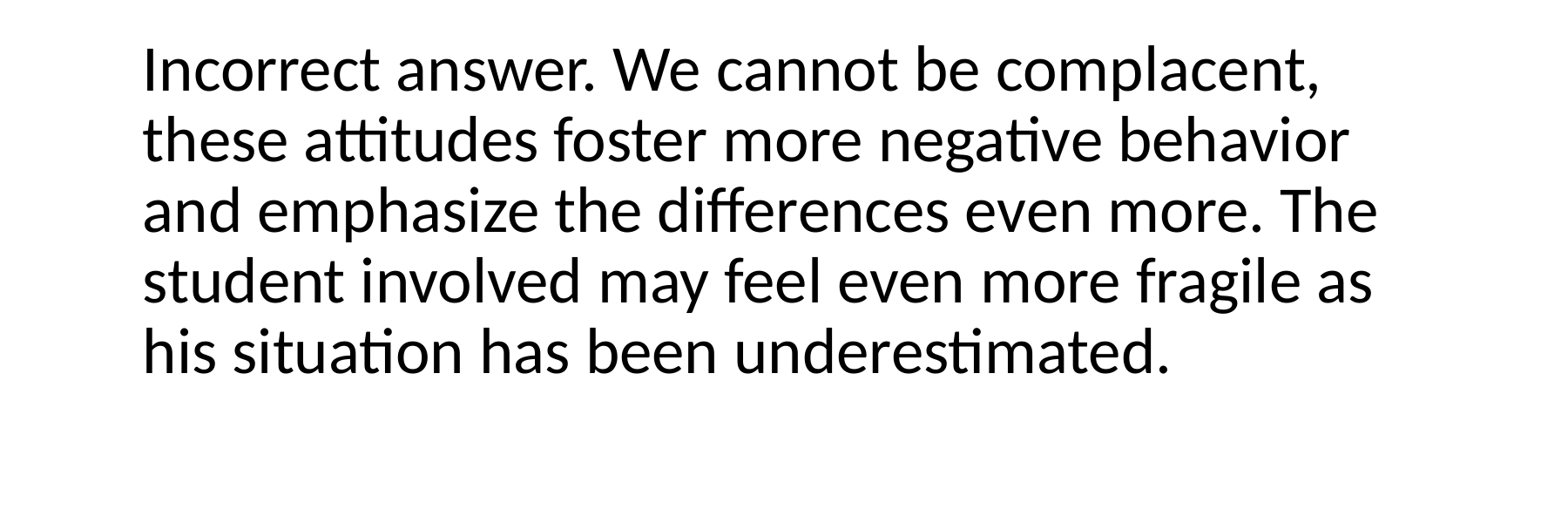

Incorrect answer. We cannot be complacent, these attitudes foster more negative behavior and emphasize the differences even more. The student involved may feel even more fragile as his situation has been underestimated.